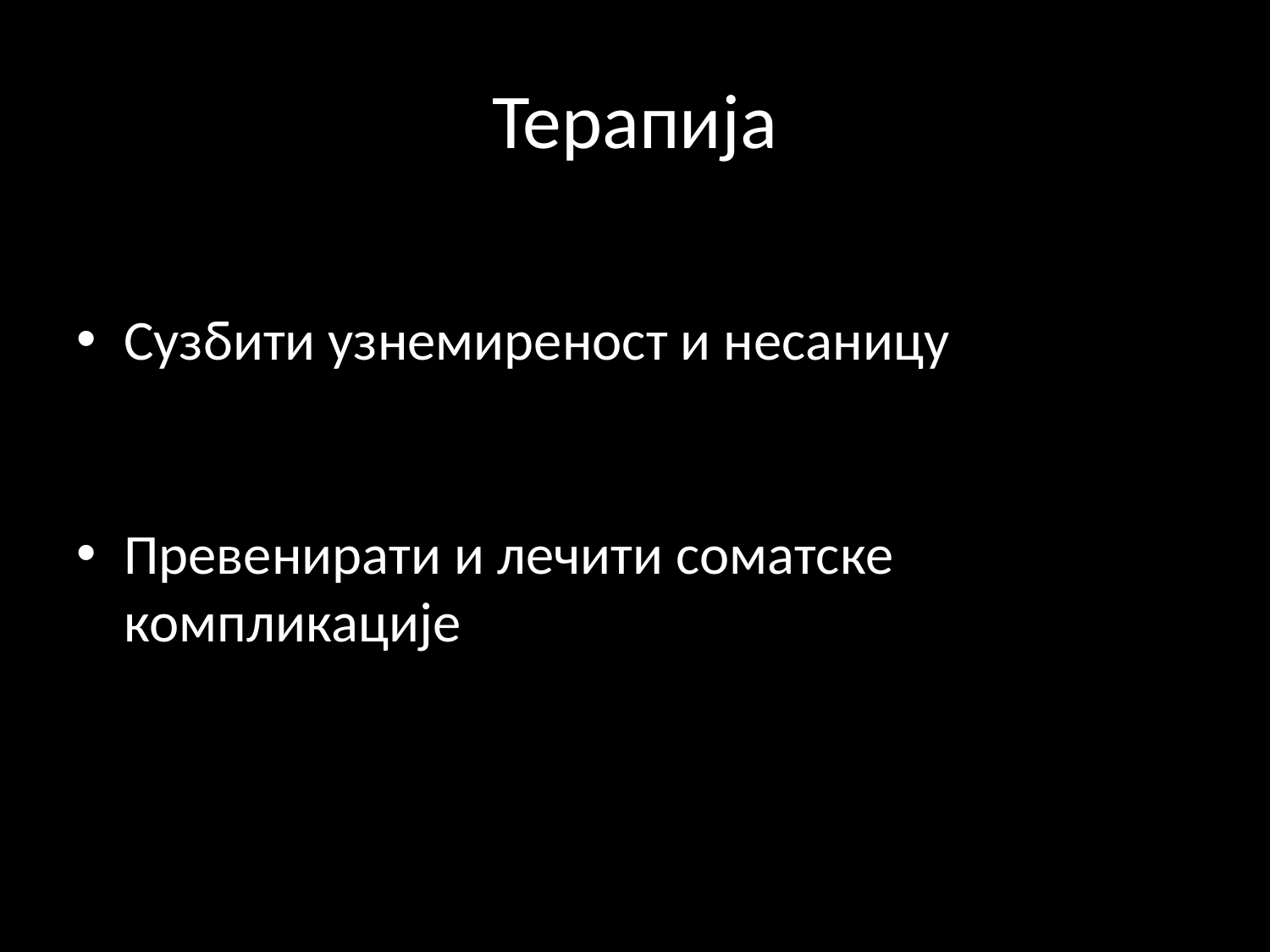

# Терапија
Сузбити узнемиреност и несаницу
Превенирати и лечити соматске компликације